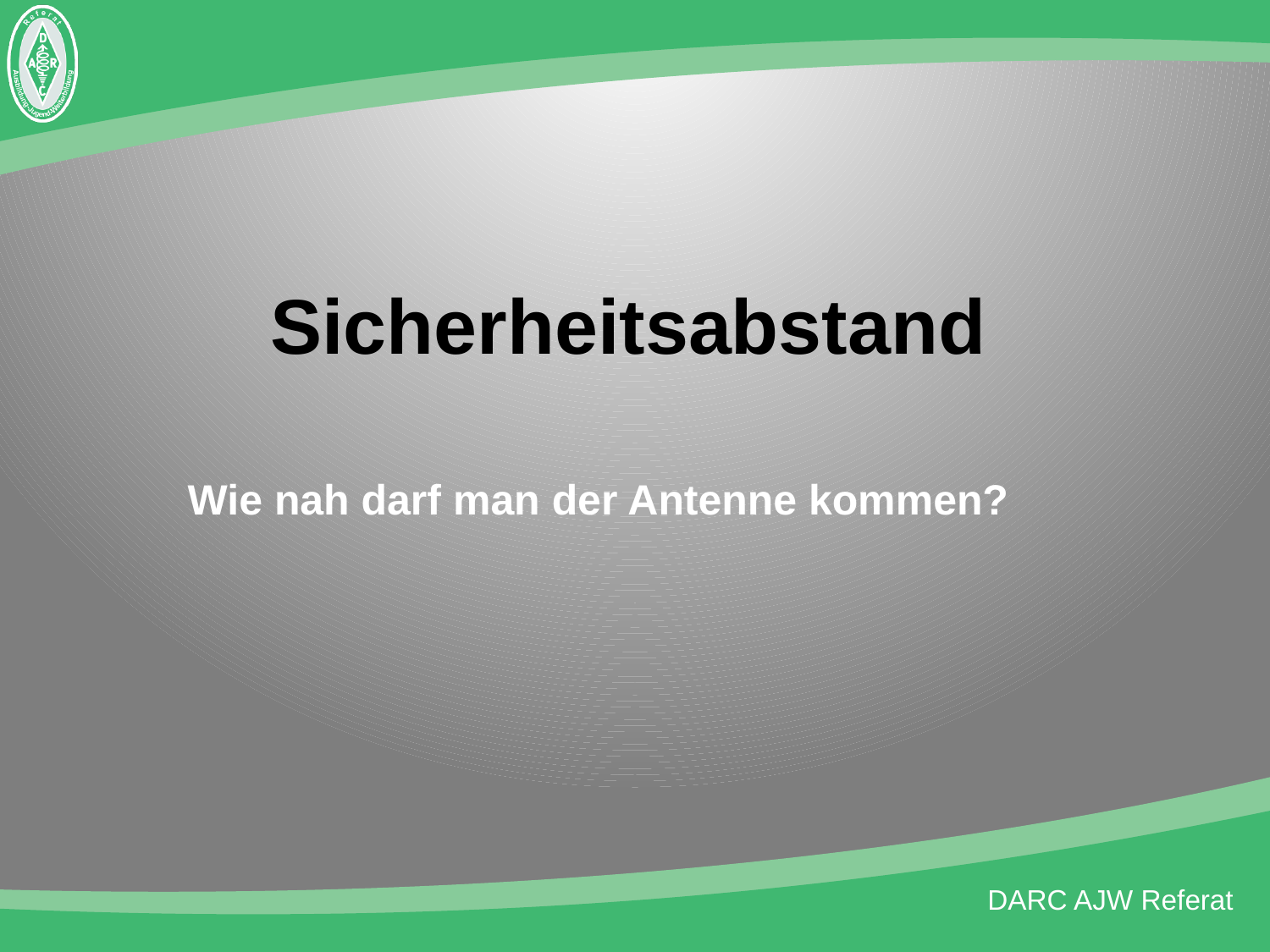

# Sicherheitsabstand
Wie nah darf man der Antenne kommen?